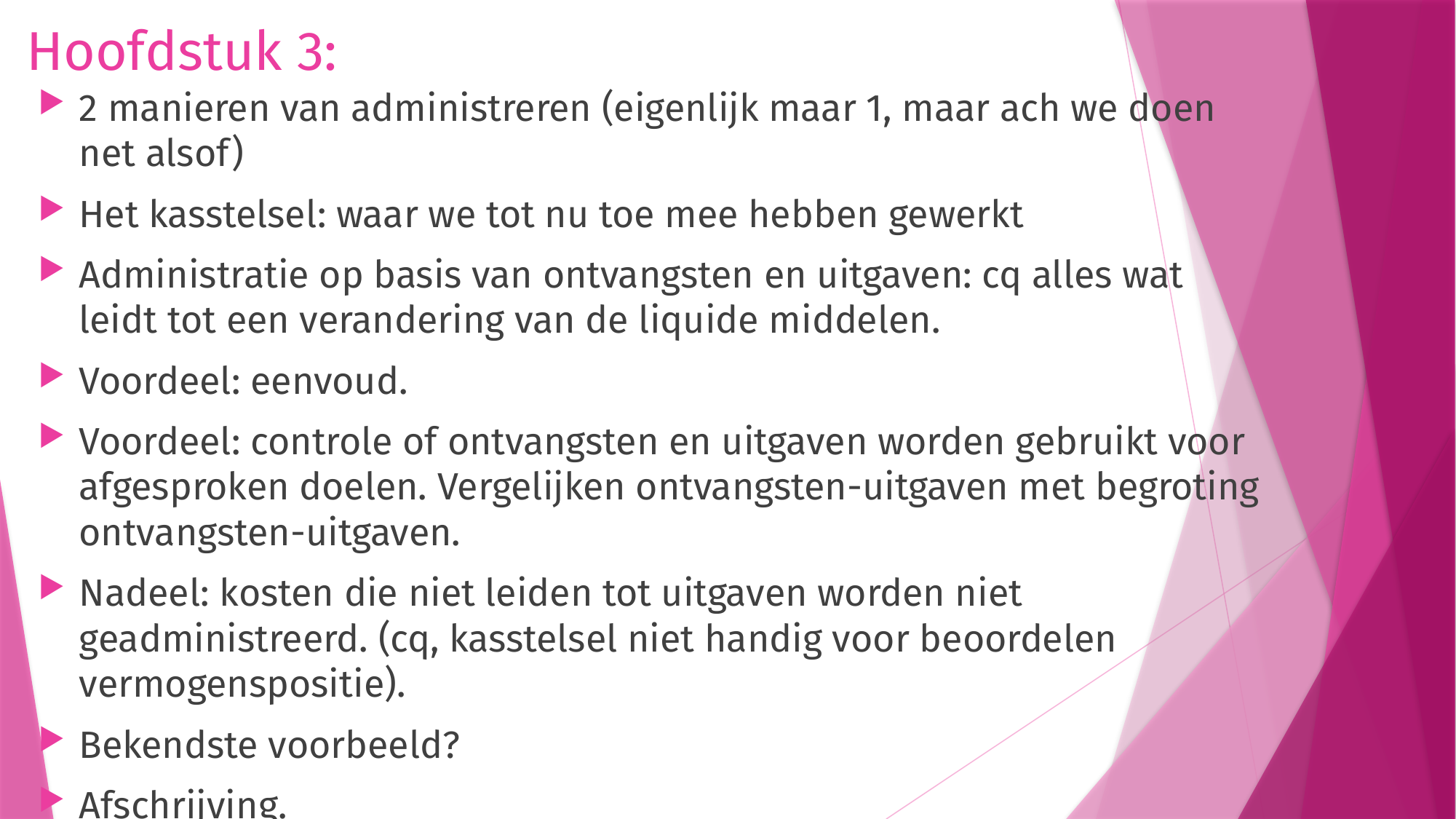

# Hoofdstuk 3:
2 manieren van administreren (eigenlijk maar 1, maar ach we doen net alsof)
Het kasstelsel: waar we tot nu toe mee hebben gewerkt
Administratie op basis van ontvangsten en uitgaven: cq alles wat leidt tot een verandering van de liquide middelen.
Voordeel: eenvoud.
Voordeel: controle of ontvangsten en uitgaven worden gebruikt voor afgesproken doelen. Vergelijken ontvangsten-uitgaven met begroting ontvangsten-uitgaven.
Nadeel: kosten die niet leiden tot uitgaven worden niet geadministreerd. (cq, kasstelsel niet handig voor beoordelen vermogenspositie).
Bekendste voorbeeld?
Afschrijving.